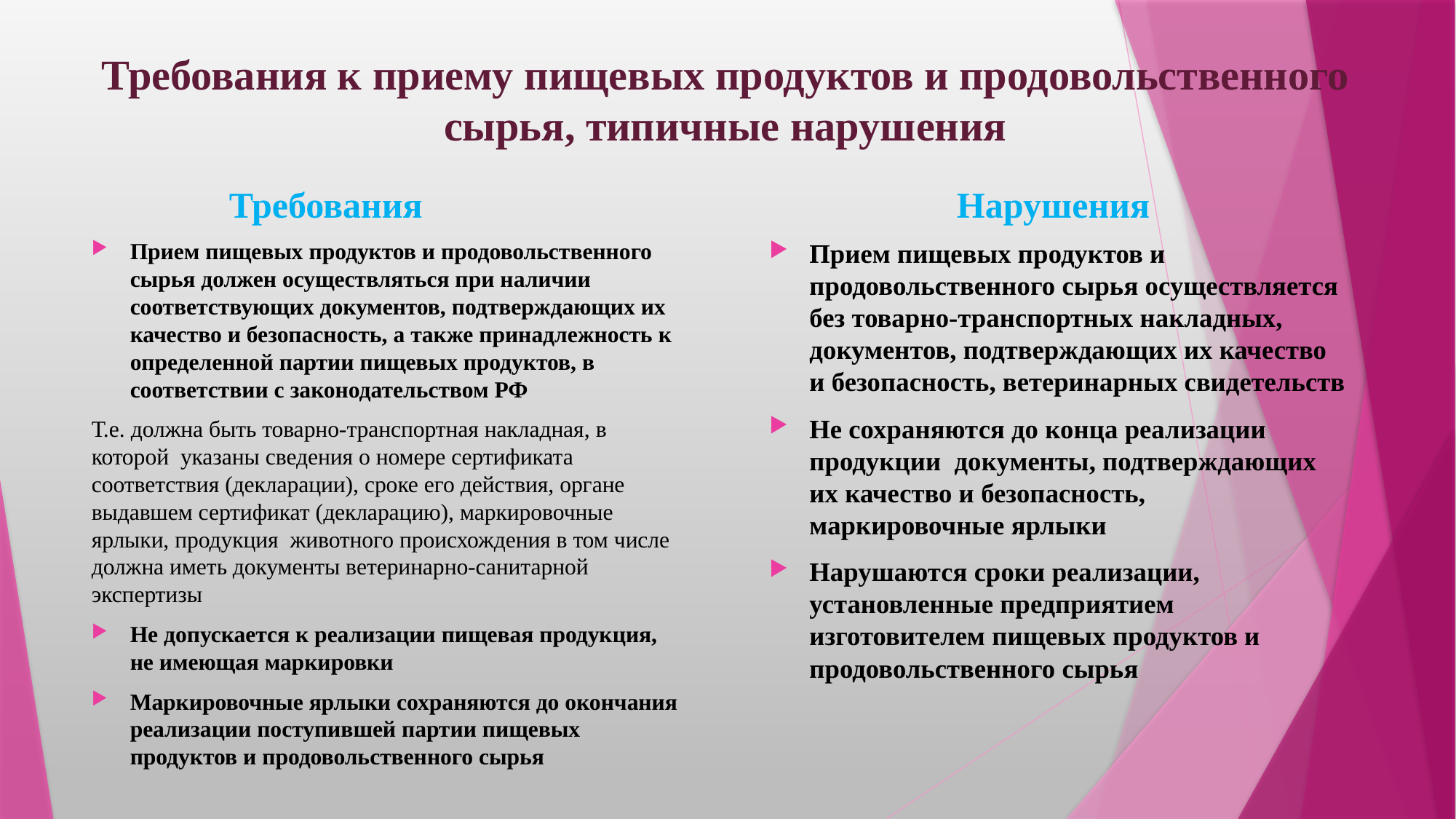

# Требования к приему пищевых продуктов и продовольственного сырья, типичные нарушения
Требования
Нарушения
Прием пищевых продуктов и продовольственного сырья осуществляется без товарно-транспортных накладных, документов, подтверждающих их качество и безопасность, ветеринарных свидетельств
Не сохраняются до конца реализации продукции  документы, подтверждающих их качество и безопасность,  маркировочные ярлыки
Нарушаются сроки реализации, установленные предприятием изготовителем пищевых продуктов и продовольственного сырья

Прием пищевых продуктов и продовольственного сырья должен осуществляться при наличии соответствующих документов, подтверждающих их качество и безопасность, а также принадлежность к определенной партии пищевых продуктов, в соответствии с законодательством РФ
Т.е. должна быть товарно-транспортная накладная, в которой  указаны сведения о номере сертификата соответствия (декларации), сроке его действия, органе выдавшем сертификат (декларацию), маркировочные ярлыки, продукция  животного происхождения в том числе должна иметь документы ветеринарно-санитарной экспертизы
Не допускается к реализации пищевая продукция, не имеющая маркировки
Маркировочные ярлыки сохраняются до окончания реализации поступившей партии пищевых продуктов и продовольственного сырья